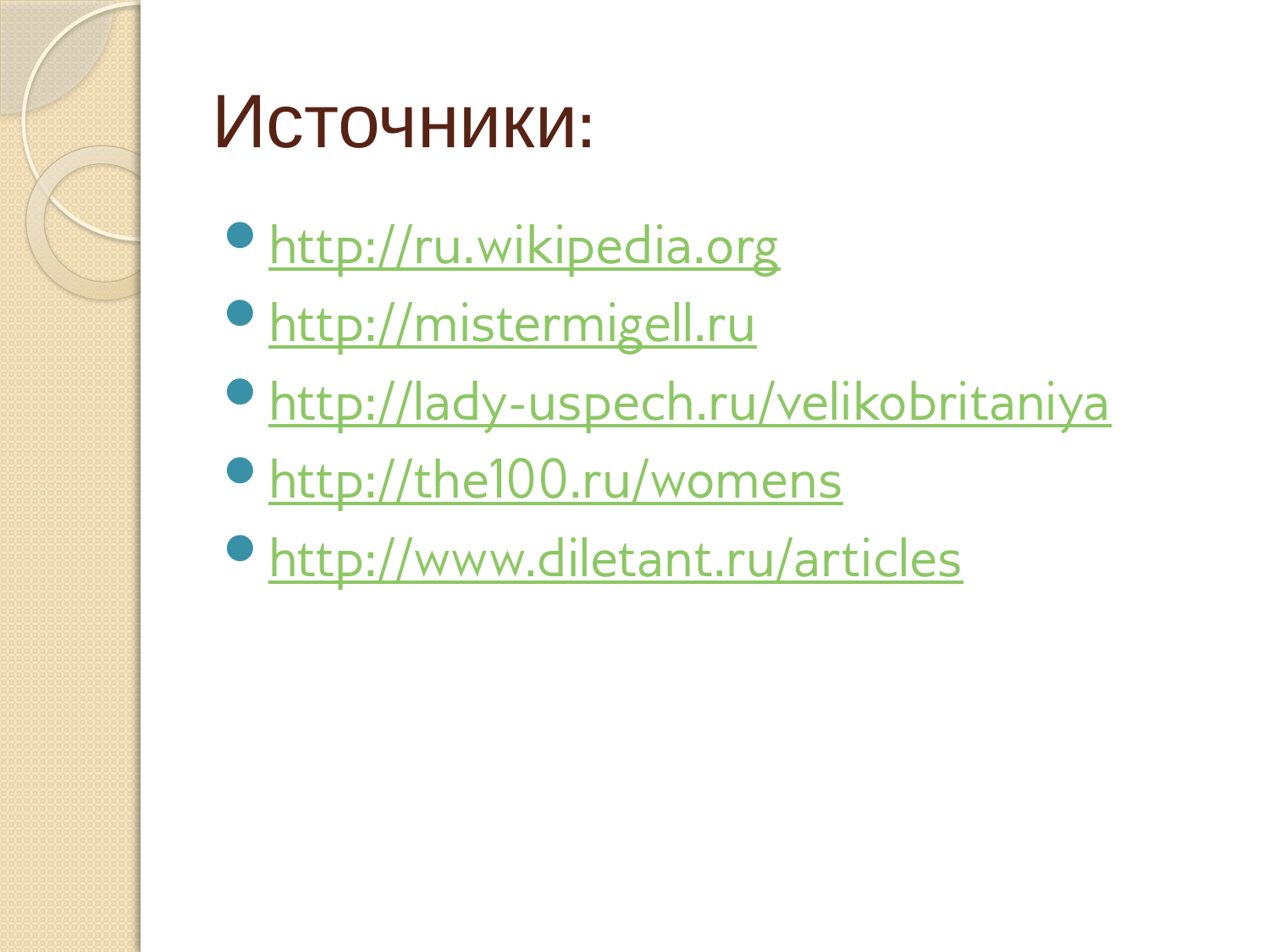

# Источники:
http://ru.wikipedia.org
http://mistermigell.ru
http://lady-uspech.ru/velikobritaniya
http://the100.ru/womens
http://www.diletant.ru/articles